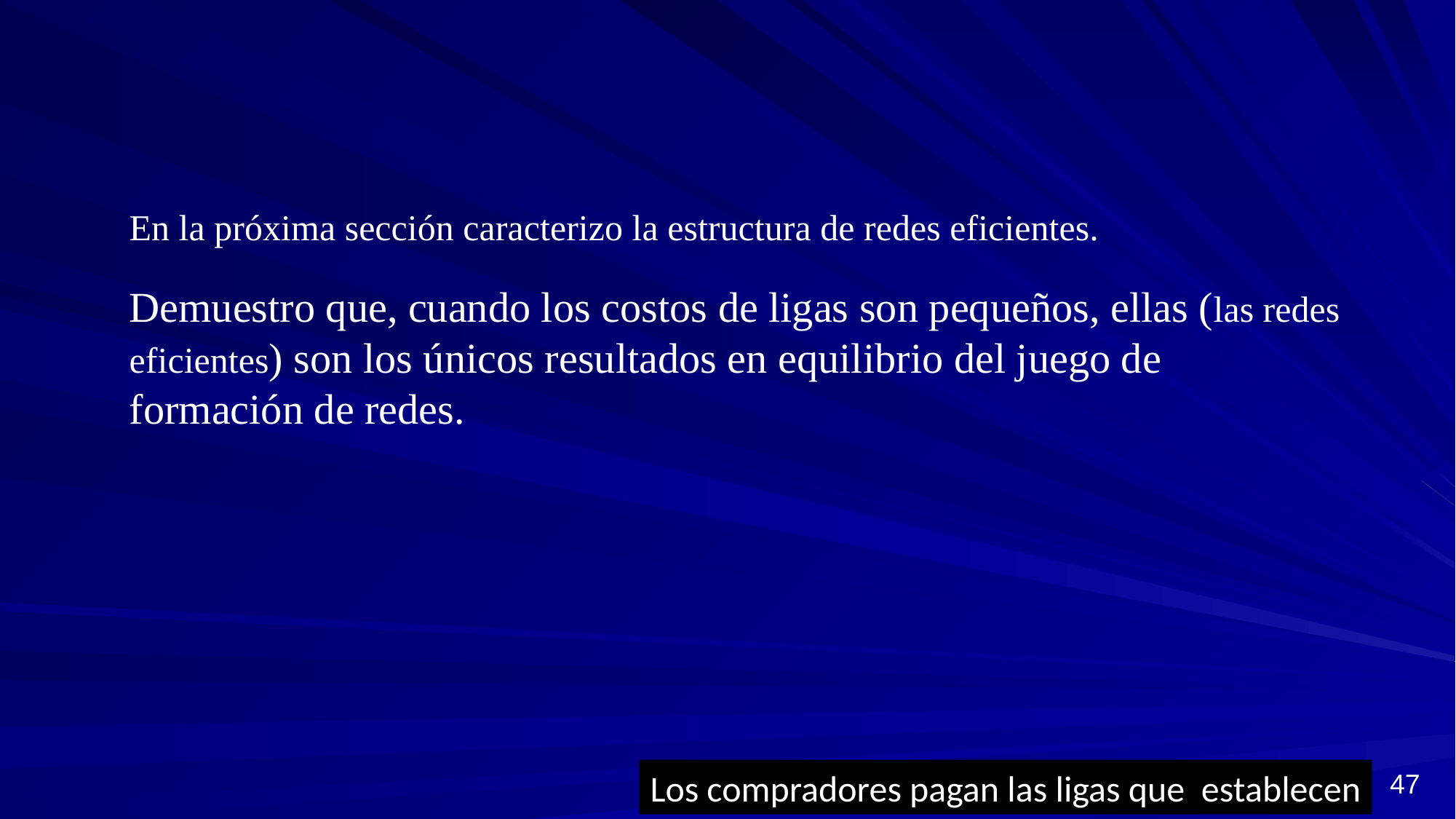

En la próxima sección caracterizo la estructura de redes eficientes.
Demuestro que, cuando los costos de ligas son pequeños, ellas (las redes eficientes) son los únicos resultados en equilibrio del juego de formación de redes.
Los compradores pagan las ligas que  establecen
47